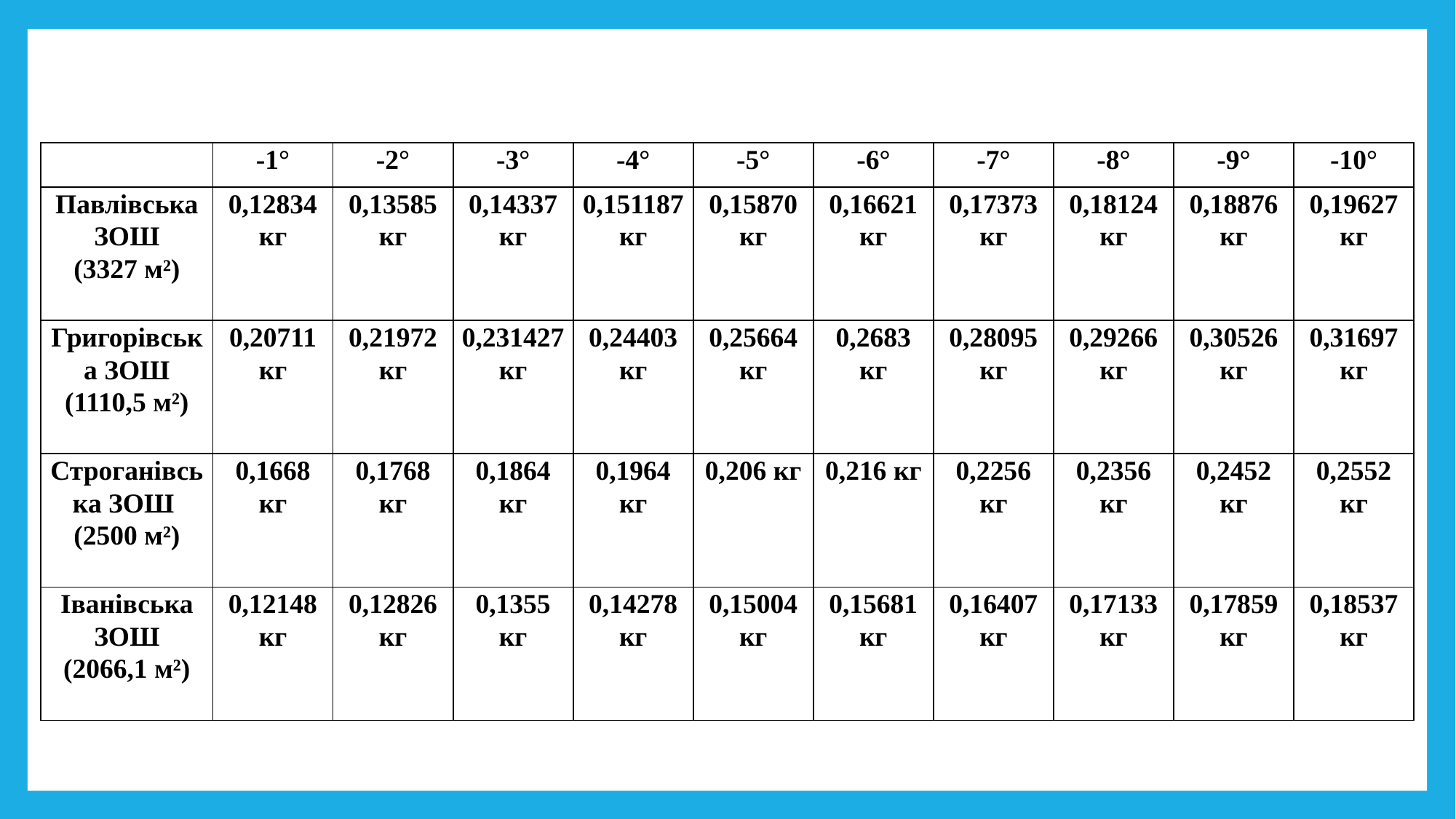

|  | -1° | -2° | -3° | -4° | -5° | -6° | -7° | -8° | -9° | -10° |
| --- | --- | --- | --- | --- | --- | --- | --- | --- | --- | --- |
| Павлівська ЗОШ (3327 м²) | 0,12834 кг | 0,13585 кг | 0,14337 кг | 0,151187 кг | 0,15870 кг | 0,16621 кг | 0,17373 кг | 0,18124 кг | 0,18876 кг | 0,19627 кг |
| Григорівська ЗОШ (1110,5 м²) | 0,20711 кг | 0,21972 кг | 0,231427 кг | 0,24403 кг | 0,25664 кг | 0,2683 кг | 0,28095 кг | 0,29266 кг | 0,30526 кг | 0,31697 кг |
| Строганівська ЗОШ (2500 м²) | 0,1668 кг | 0,1768 кг | 0,1864 кг | 0,1964 кг | 0,206 кг | 0,216 кг | 0,2256 кг | 0,2356 кг | 0,2452 кг | 0,2552 кг |
| Іванівська ЗОШ (2066,1 м²) | 0,12148 кг | 0,12826 кг | 0,1355 кг | 0,14278 кг | 0,15004 кг | 0,15681 кг | 0,16407 кг | 0,17133 кг | 0,17859 кг | 0,18537 кг |